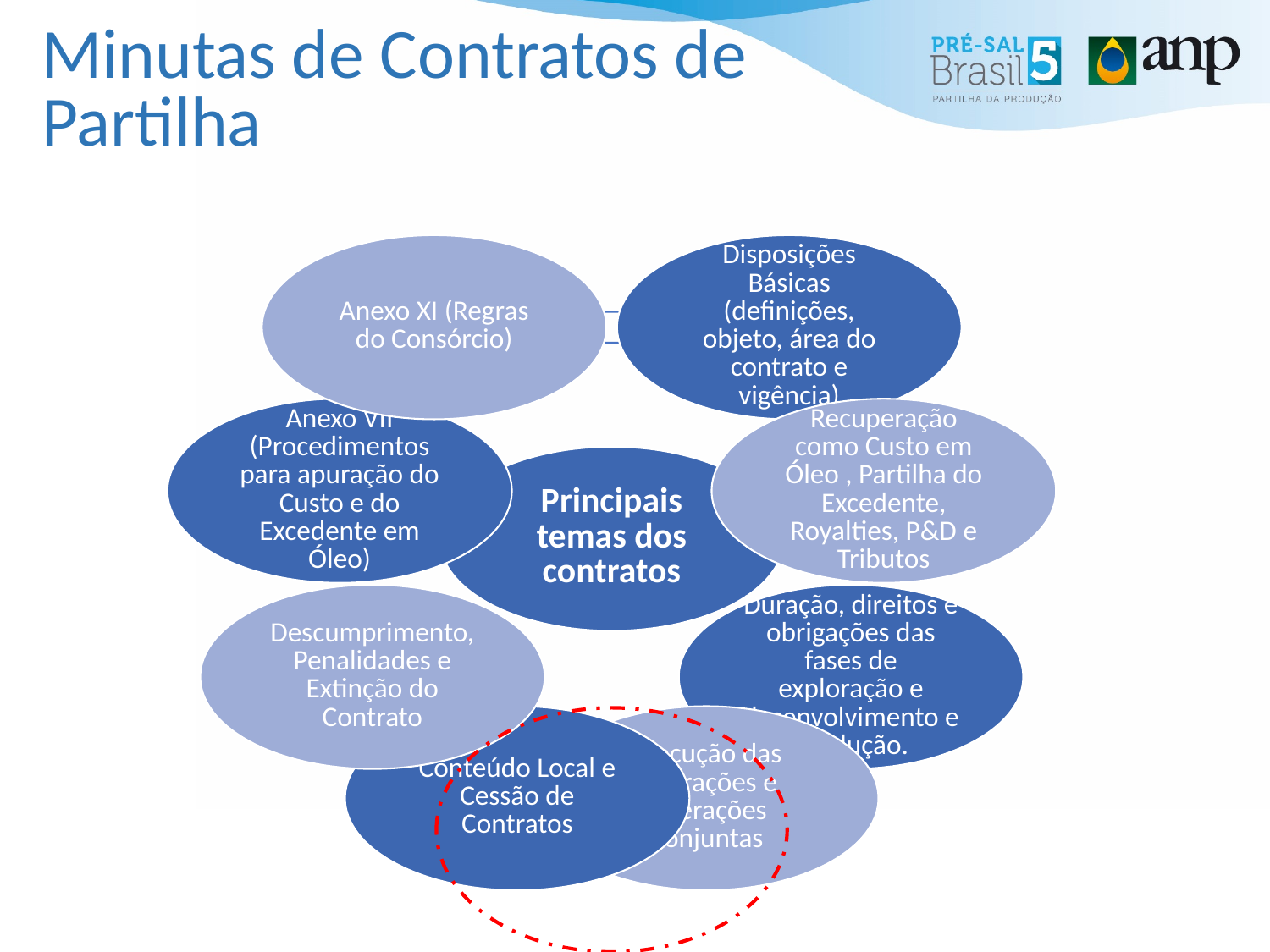

Minutas de Contratos de Partilha
Duração, direitos e obrigações das fases de exploração e desenvolvimento e produção.
Descumprimento, Penalidades e Extinção do Contrato